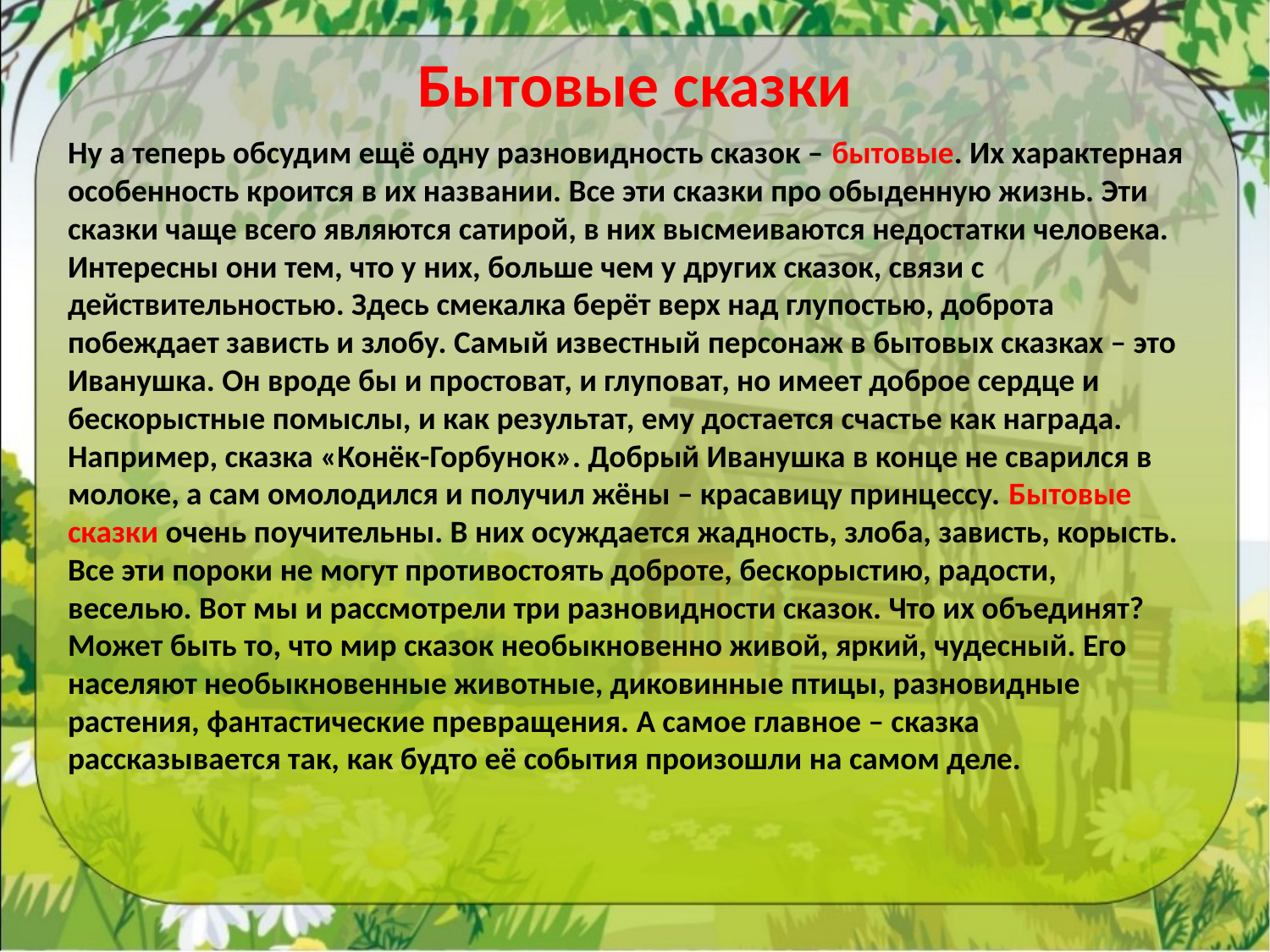

# Бытовые сказки
Ну а теперь обсудим ещё одну разновидность сказок – бытовые. Их характерная особенность кроится в их названии. Все эти сказки про обыденную жизнь. Эти сказки чаще всего являются сатирой, в них высмеиваются недостатки человека. Интересны они тем, что у них, больше чем у других сказок, связи с действительностью. Здесь смекалка берёт верх над глупостью, доброта побеждает зависть и злобу. Самый известный персонаж в бытовых сказках – это Иванушка. Он вроде бы и простоват, и глуповат, но имеет доброе сердце и бескорыстные помыслы, и как результат, ему достается счастье как награда. Например, сказка «Конёк-Горбунок». Добрый Иванушка в конце не сварился в молоке, а сам омолодился и получил жёны – красавицу принцессу. Бытовые сказки очень поучительны. В них осуждается жадность, злоба, зависть, корысть. Все эти пороки не могут противостоять доброте, бескорыстию, радости, веселью. Вот мы и рассмотрели три разновидности сказок. Что их объединят? Может быть то, что мир сказок необыкновенно живой, яркий, чудесный. Его населяют необыкновенные животные, диковинные птицы, разновидные растения, фантастические превращения. А самое главное – сказка рассказывается так, как будто её события произошли на самом деле.